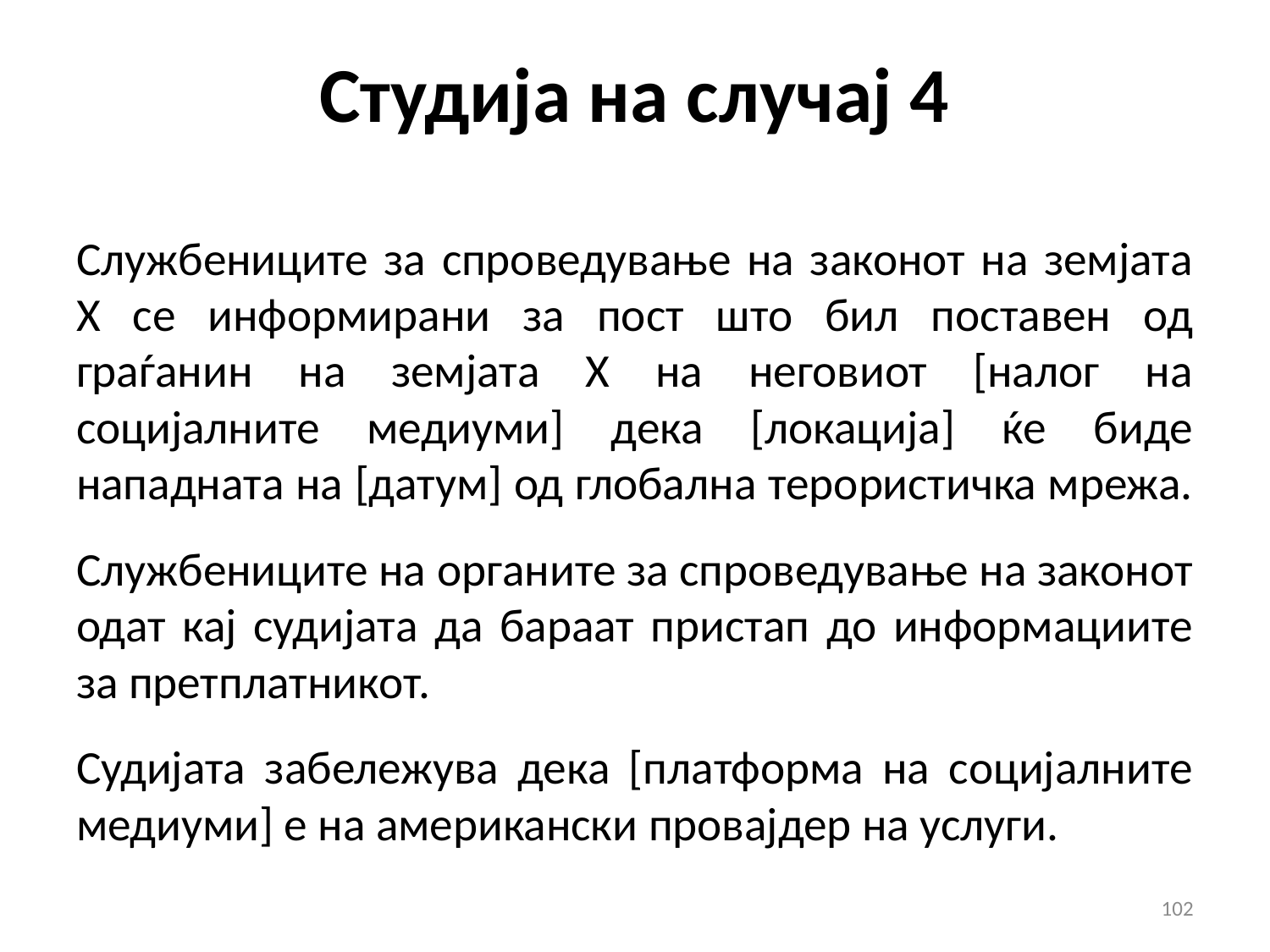

# Студија на случај 4
Службениците за спроведување на законот на земјата Х се информирани за пост што бил поставен од граѓанин на земјата Х на неговиот [налог на социјалните медиуми] дека [локација] ќе биде нападната на [датум] од глобална терористичка мрежа.
Службениците на органите за спроведување на законот одат кај судијата да бараат пристап до информациите за претплатникот.
Судијата забележува дека [платформа на социјалните медиуми] е на американски провајдер на услуги.
102